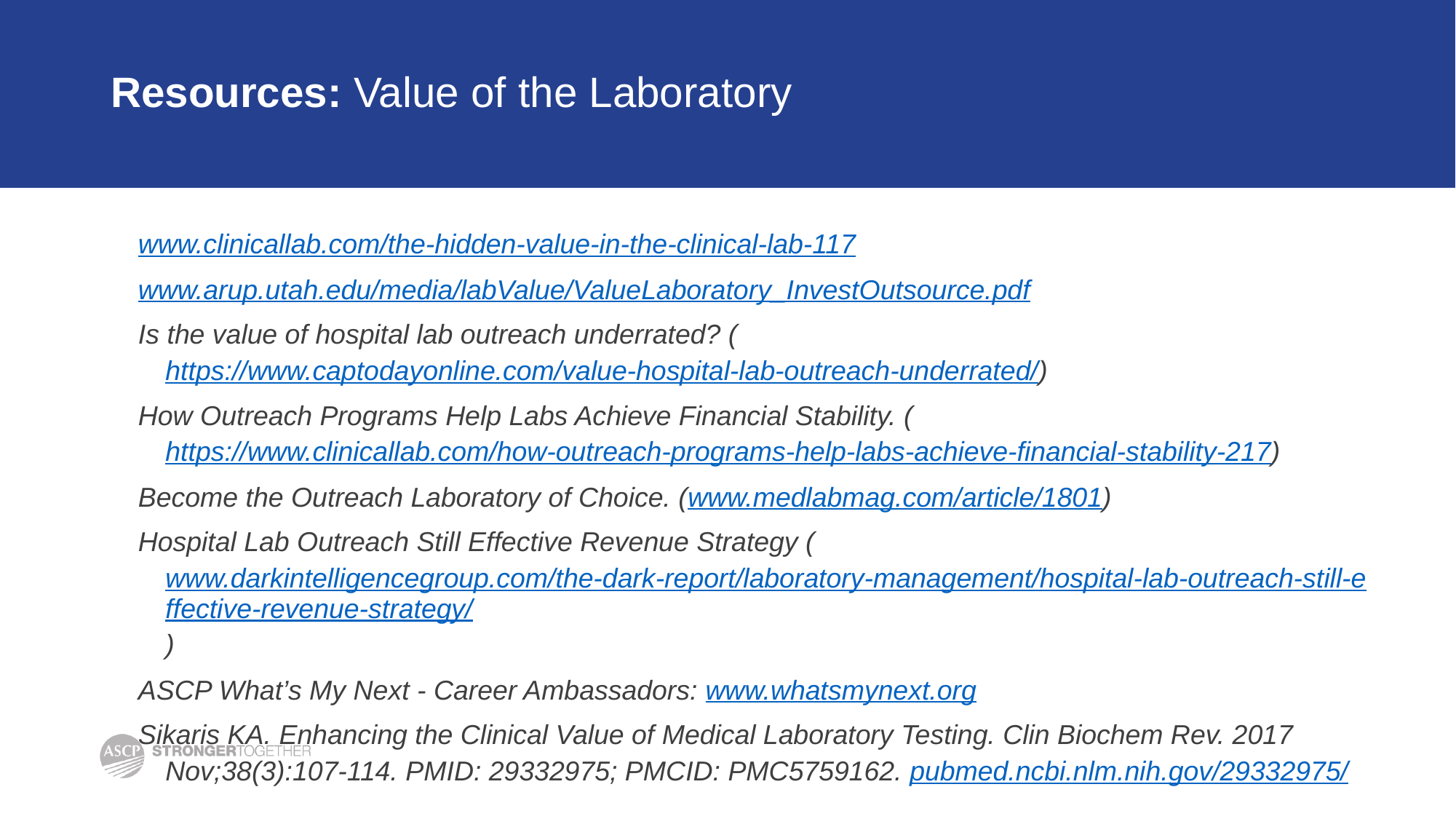

# Resources: Value of the Laboratory
www.clinicallab.com/the-hidden-value-in-the-clinical-lab-117
www.arup.utah.edu/media/labValue/ValueLaboratory_InvestOutsource.pdf
Is the value of hospital lab outreach underrated? (https://www.captodayonline.com/value-hospital-lab-outreach-underrated/)
How Outreach Programs Help Labs Achieve Financial Stability. (https://www.clinicallab.com/how-outreach-programs-help-labs-achieve-financial-stability-217)
Become the Outreach Laboratory of Choice. (www.medlabmag.com/article/1801)
Hospital Lab Outreach Still Effective Revenue Strategy (www.darkintelligencegroup.com/the-dark-report/laboratory-management/hospital-lab-outreach-still-effective-revenue-strategy/)
ASCP What’s My Next - Career Ambassadors: www.whatsmynext.org
Sikaris KA. Enhancing the Clinical Value of Medical Laboratory Testing. Clin Biochem Rev. 2017 Nov;38(3):107-114. PMID: 29332975; PMCID: PMC5759162. pubmed.ncbi.nlm.nih.gov/29332975/